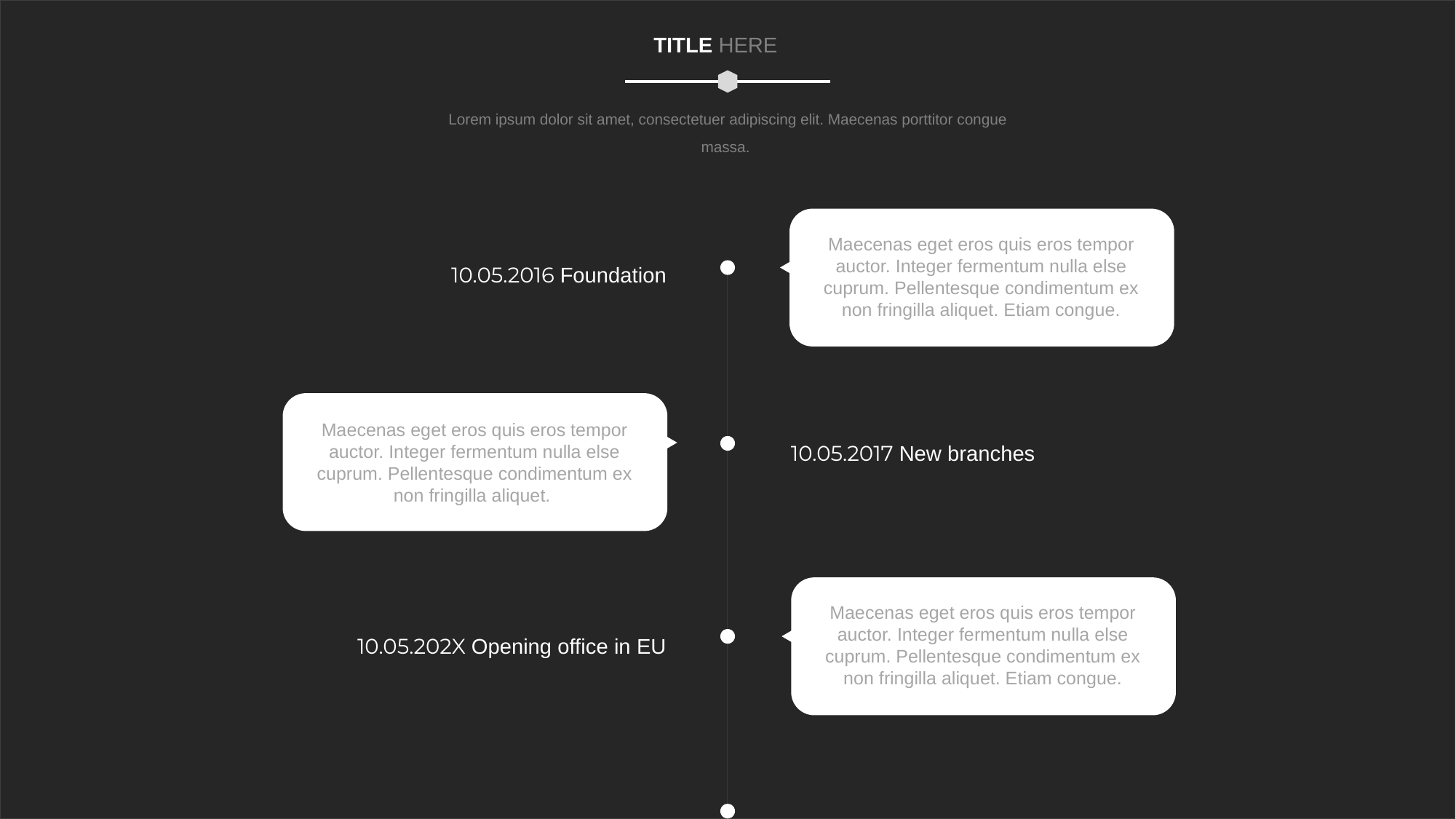

TITLE HERE

Lorem ipsum dolor sit amet, consectetuer adipiscing elit. Maecenas porttitor congue massa.

Maecenas eget eros quis eros tempor auctor. Integer fermentum nulla else cuprum. Pellentesque condimentum ex non fringilla aliquet. Etiam congue.
10.05.2016 Foundation

Maecenas eget eros quis eros tempor auctor. Integer fermentum nulla else cuprum. Pellentesque condimentum ex non fringilla aliquet.
10.05.2017 New branches

Maecenas eget eros quis eros tempor auctor. Integer fermentum nulla else cuprum. Pellentesque condimentum ex non fringilla aliquet. Etiam congue.
10.05.202X Opening office in EU